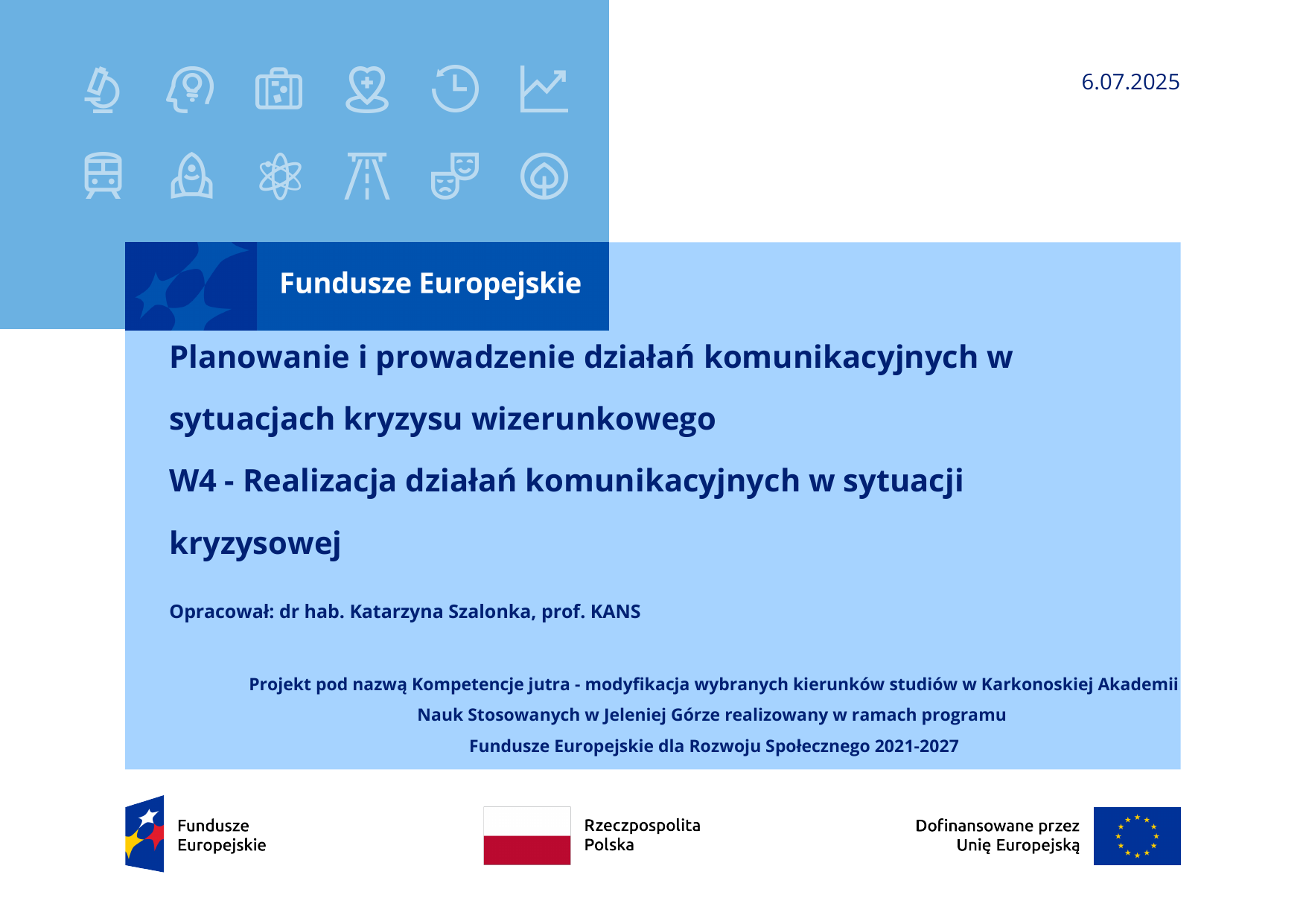

6.07.2025
# Planowanie i prowadzenie działań komunikacyjnych w sytuacjach kryzysu wizerunkowego W4 - Realizacja działań komunikacyjnych w sytuacji kryzysowej Opracował: dr hab. Katarzyna Szalonka, prof. KANS

Projekt pod nazwą Kompetencje jutra - modyfikacja wybranych kierunków studiów w Karkonoskiej Akademii Nauk Stosowanych w Jeleniej Górze realizowany w ramach programu
Fundusze Europejskie dla Rozwoju Społecznego 2021-2027